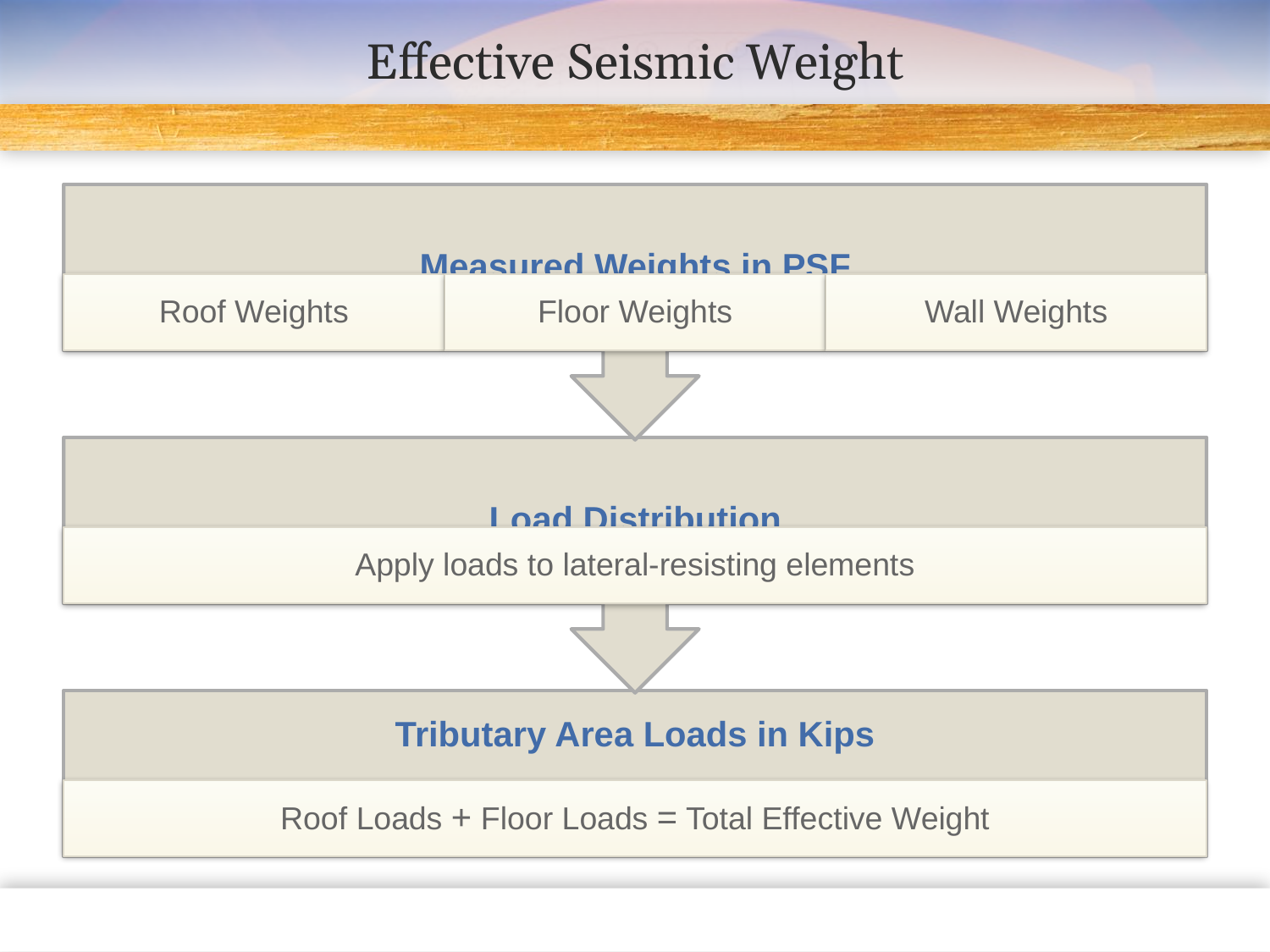

# Effective Seismic Weight
Tributary Area Loads in Kips
Roof Loads + Floor Loads = Total Effective Weight
Load Distribution
Apply loads to lateral-resisting elements
Measured Weights in PSF
Roof Weights
Floor Weights
Wall Weights